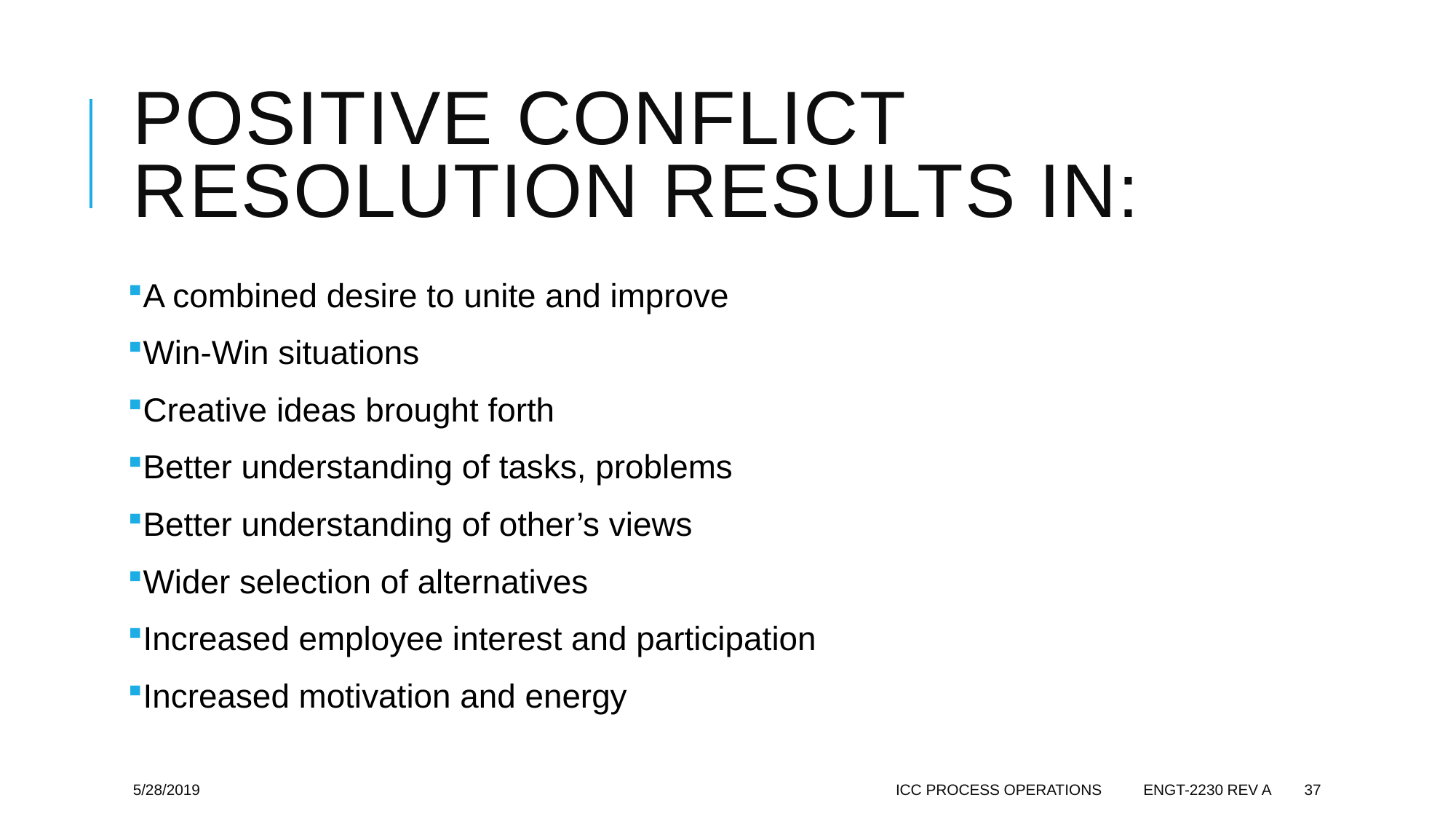

# Positive conflict resolution results in:
A combined desire to unite and improve
Win-Win situations
Creative ideas brought forth
Better understanding of tasks, problems
Better understanding of other’s views
Wider selection of alternatives
Increased employee interest and participation
Increased motivation and energy
5/28/2019
ICC Process Operations          ENGT-2230 Rev A
37